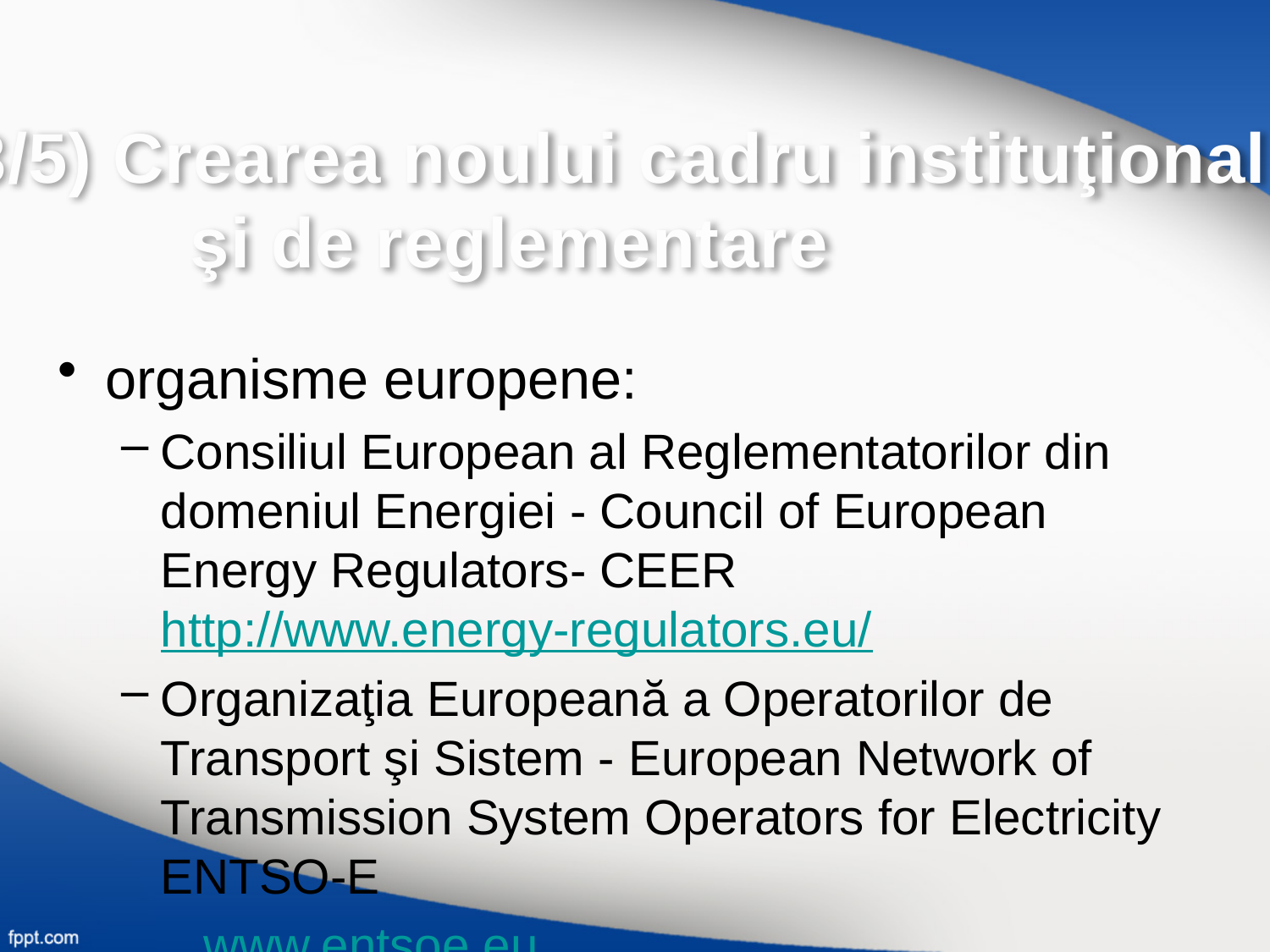

(3/5) Crearea noului cadru instituţional
            şi de reglementare
organisme europene:
Consiliul European al Reglementatorilor din domeniul Energiei - Council of European Energy Regulators- CEER                   http://www.energy-regulators.eu/
Organizaţia Europeană a Operatorilor de Transport şi Sistem - European Network of Transmission System Operators for Electricity ENTSO-E
      www.entsoe.eu